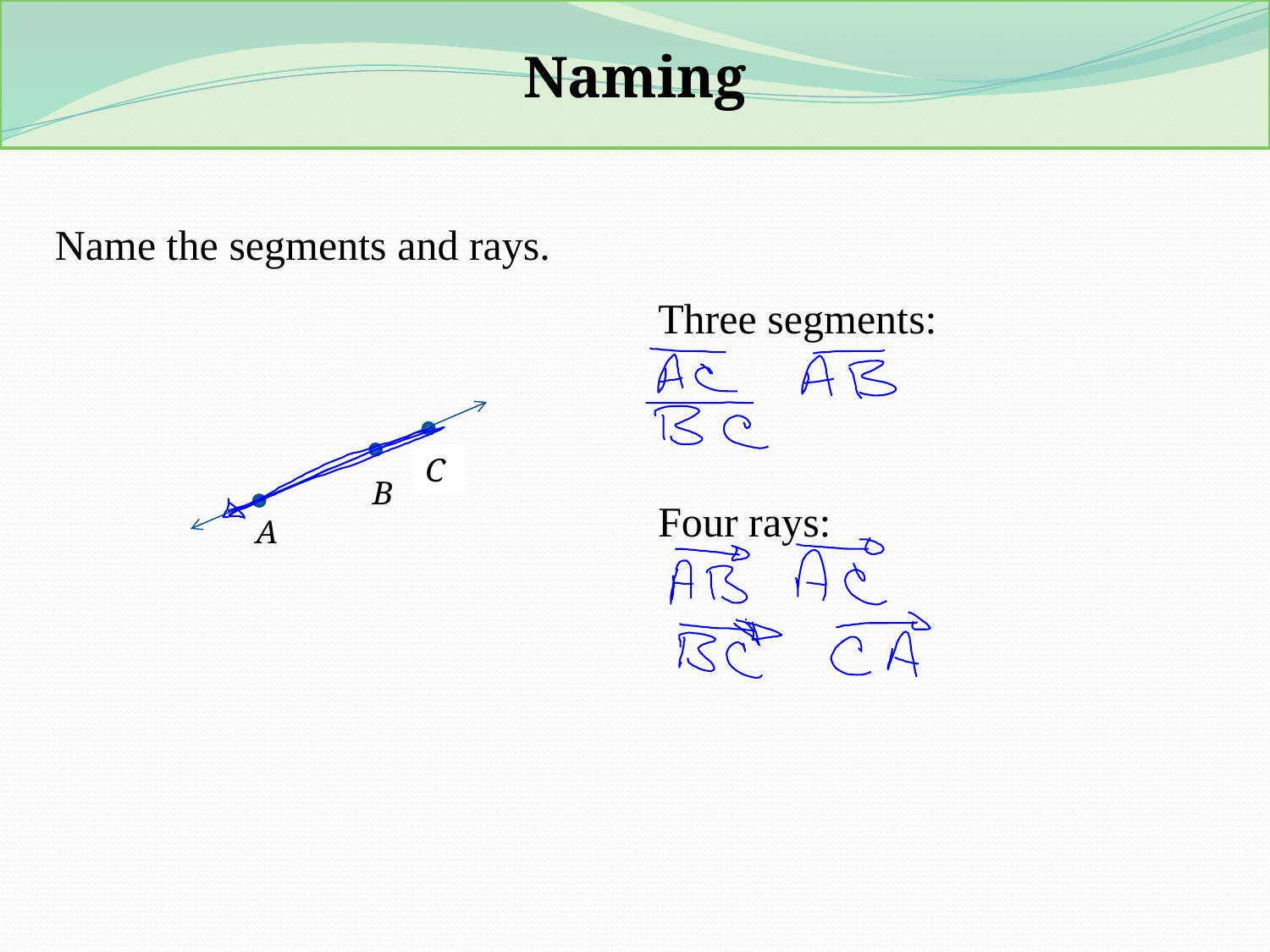

Naming
Name the segments and rays.
Three segments:

Four rays:

B

A

C
B